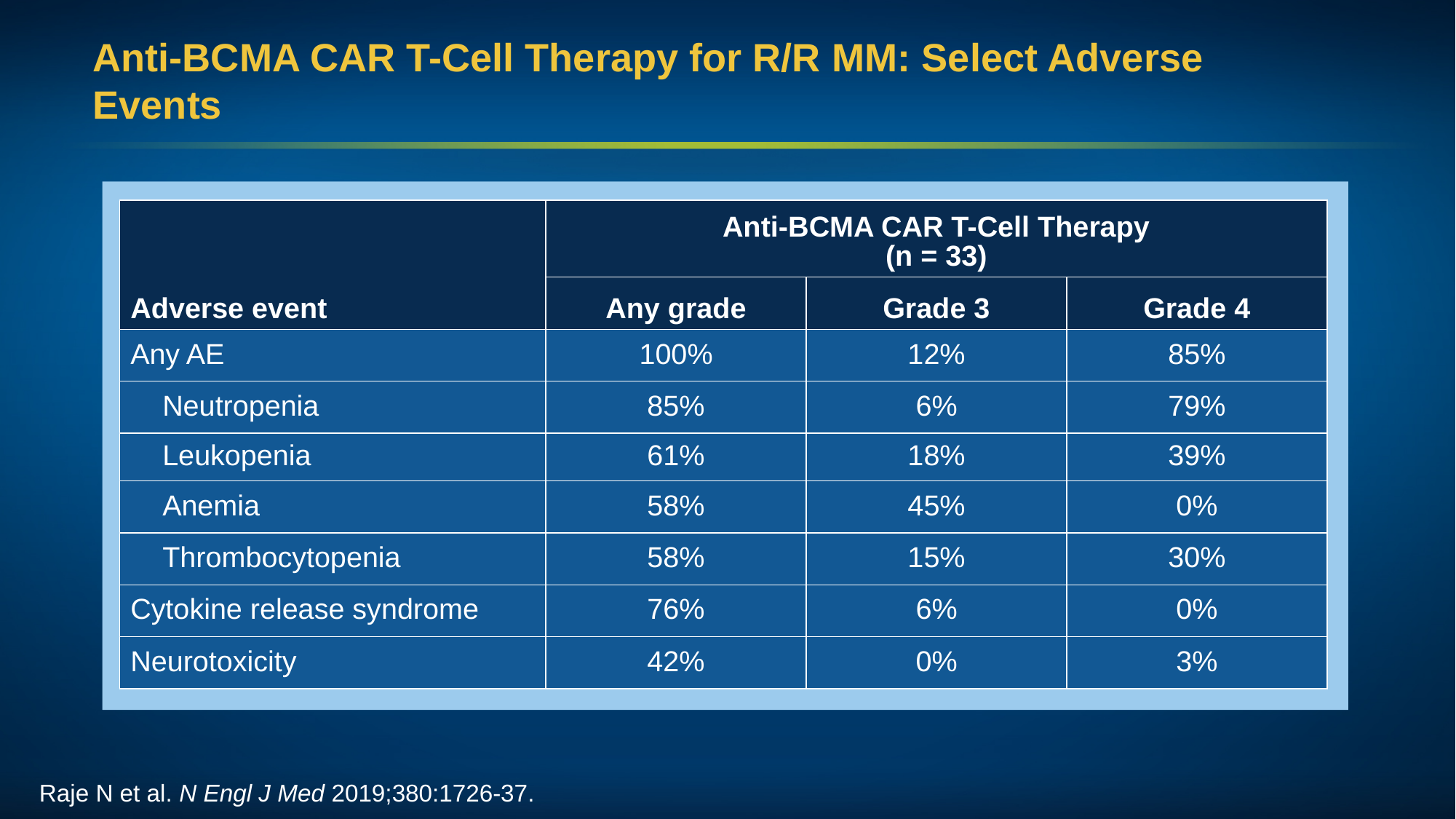

Anti-BCMA CAR T-Cell Therapy for R/R MM: Select Adverse Events

| Adverse event | Anti-BCMA CAR T-Cell Therapy (n = 33) |  |  |
| --- | --- | --- | --- |
|  | Any grade | Grade 3 | Grade 4 |
| Any AE | 100% | 12% | 85% |
| Neutropenia | 85% | 6% | 79% |
| Leukopenia | 61% | 18% | 39% |
| Anemia | 58% | 45% | 0% |
| Thrombocytopenia | 58% | 15% | 30% |
| Cytokine release syndrome | 76% | 6% | 0% |
| Neurotoxicity | 42% | 0% | 3% |
Raje N et al. N Engl J Med 2019;380:1726-37.